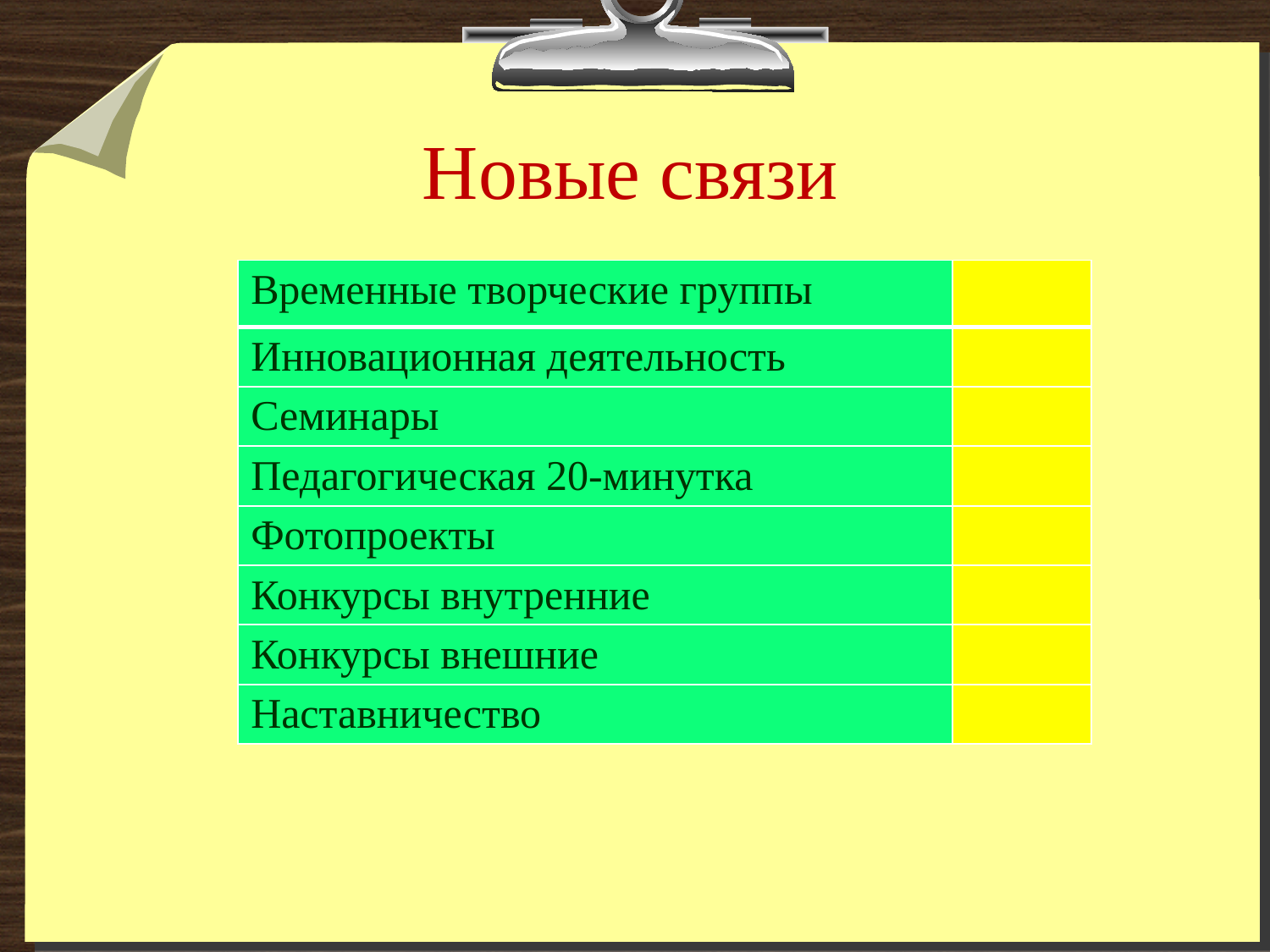

# Новые связи
| Временные творческие группы |  |
| --- | --- |
| Инновационная деятельность |  |
| Семинары |  |
| Педагогическая 20-минутка |  |
| Фотопроекты |  |
| Конкурсы внутренние |  |
| Конкурсы внешние |  |
| Наставничество |  |